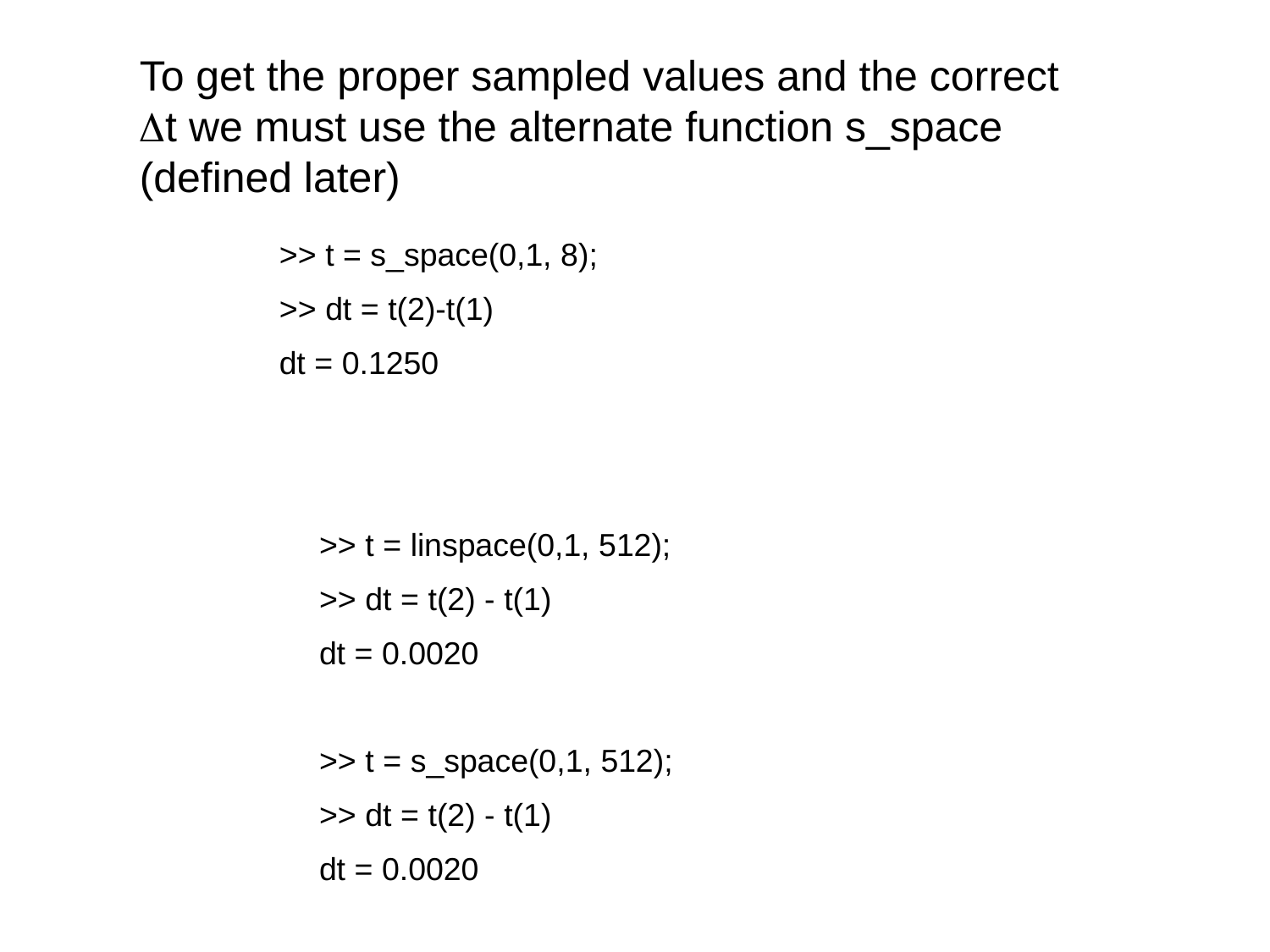

To get the proper sampled values and the correct Δt we must use the alternate function s_space (defined later)
>> t = s_space(0,1, 8);
>> dt = t(2)-t(1)
dt = 0.1250
>> t = linspace(0,1, 512);
>> dt = t(2) - t(1)
dt = 0.0020

>> t = s_space(0,1, 512);
>> dt = t(2) - t(1)
dt = 0.0020